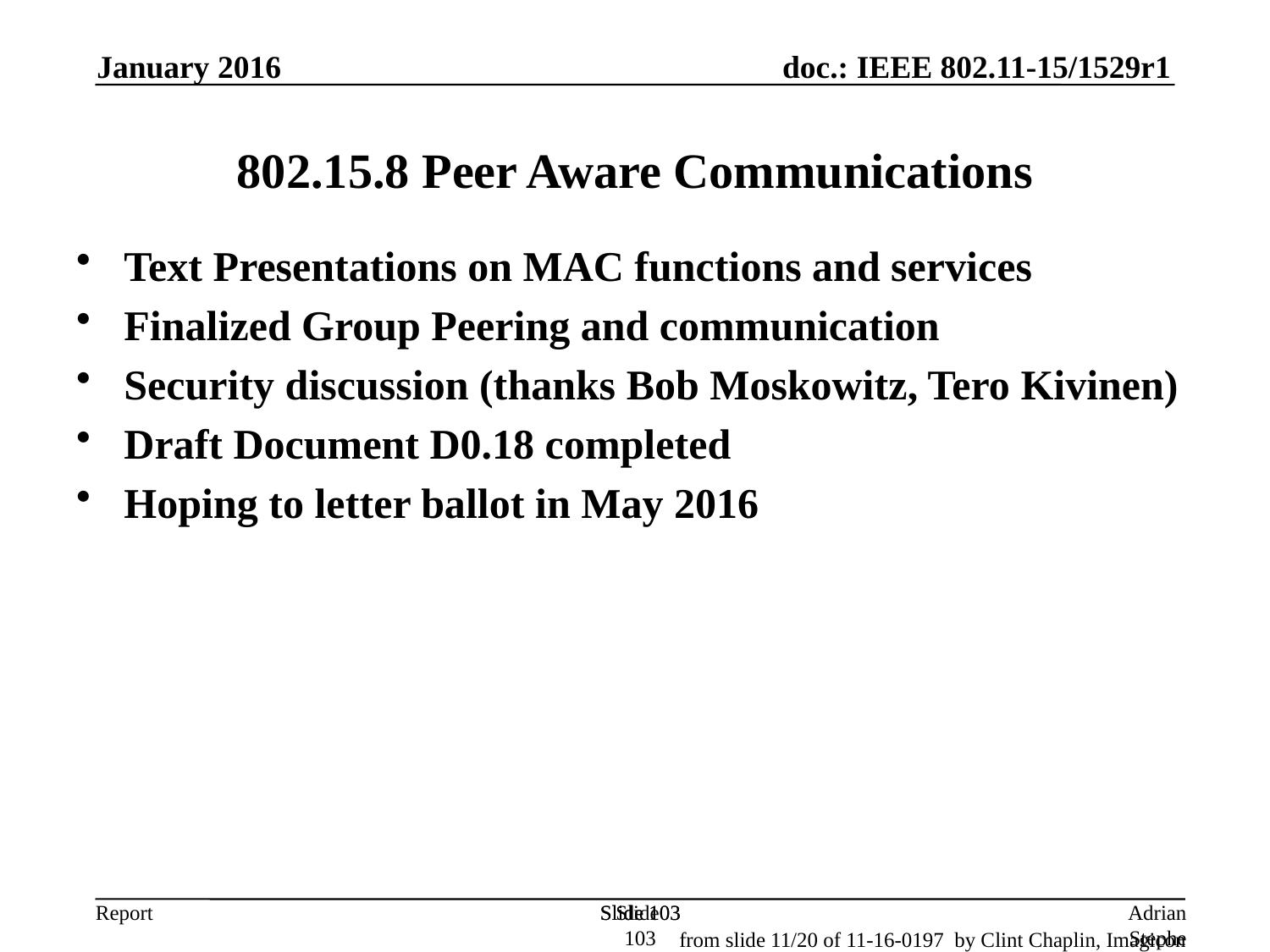

January 2016
802.15.8 Peer Aware Communications
Text Presentations on MAC functions and services
Finalized Group Peering and communication
Security discussion (thanks Bob Moskowitz, Tero Kivinen)
Draft Document D0.18 completed
Hoping to letter ballot in May 2016
Slide 103
Slide 103
Slide 103
Adrian Stephens, Intel Corporation
from slide 11/20 of 11-16-0197  by Clint Chaplin, Imagicon